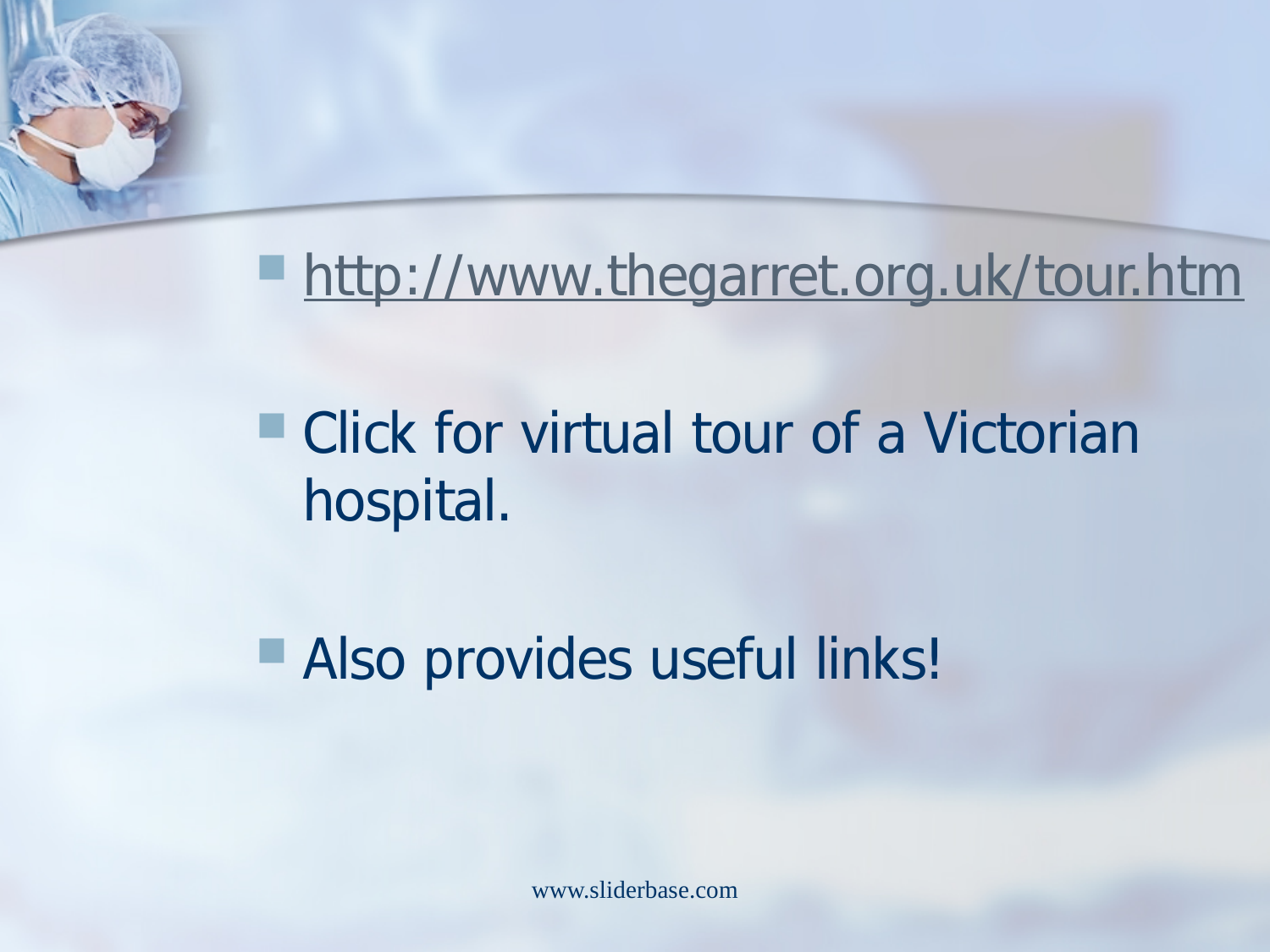

http://www.thegarret.org.uk/tour.htm

Click for virtual tour of a Victorian hospital.

Also provides useful links!
www.sliderbase.com